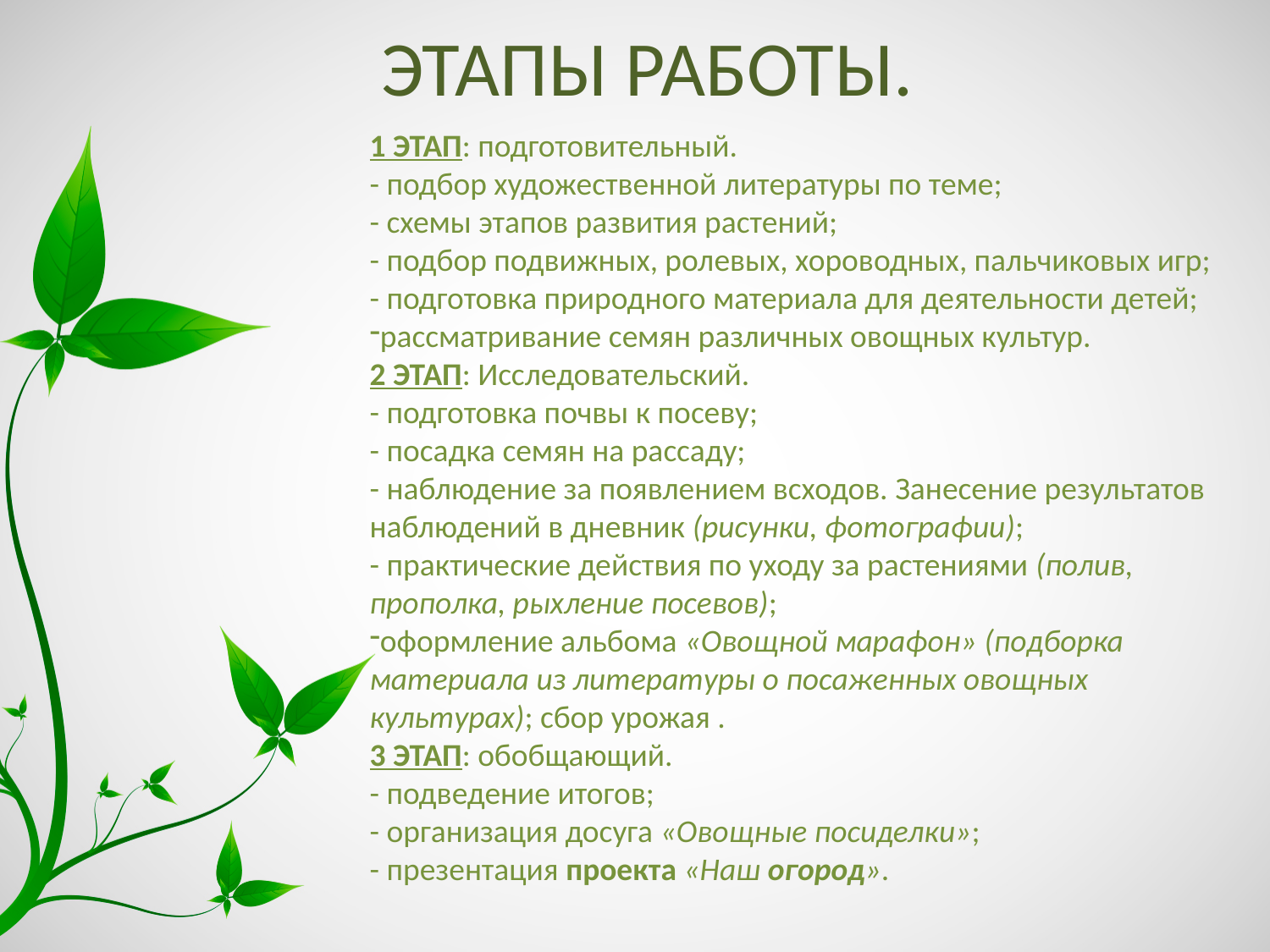

# ЭТАПЫ РАБОТЫ.
1 ЭТАП: подготовительный.
- подбор художественной литературы по теме;
- схемы этапов развития растений;
- подбор подвижных, ролевых, хороводных, пальчиковых игр;
- подготовка природного материала для деятельности детей;
рассматривание семян различных овощных культур.
2 ЭТАП: Исследовательский.
- подготовка почвы к посеву;
- посадка семян на рассаду;
- наблюдение за появлением всходов. Занесение результатов наблюдений в дневник (рисунки, фотографии);
- практические действия по уходу за растениями (полив, прополка, рыхление посевов);
оформление альбома «Овощной марафон» (подборка материала из литературы о посаженных овощных культурах); сбор урожая .
3 ЭТАП: обобщающий.
- подведение итогов;
- организация досуга «Овощные посиделки»;
- презентация проекта «Наш огород».